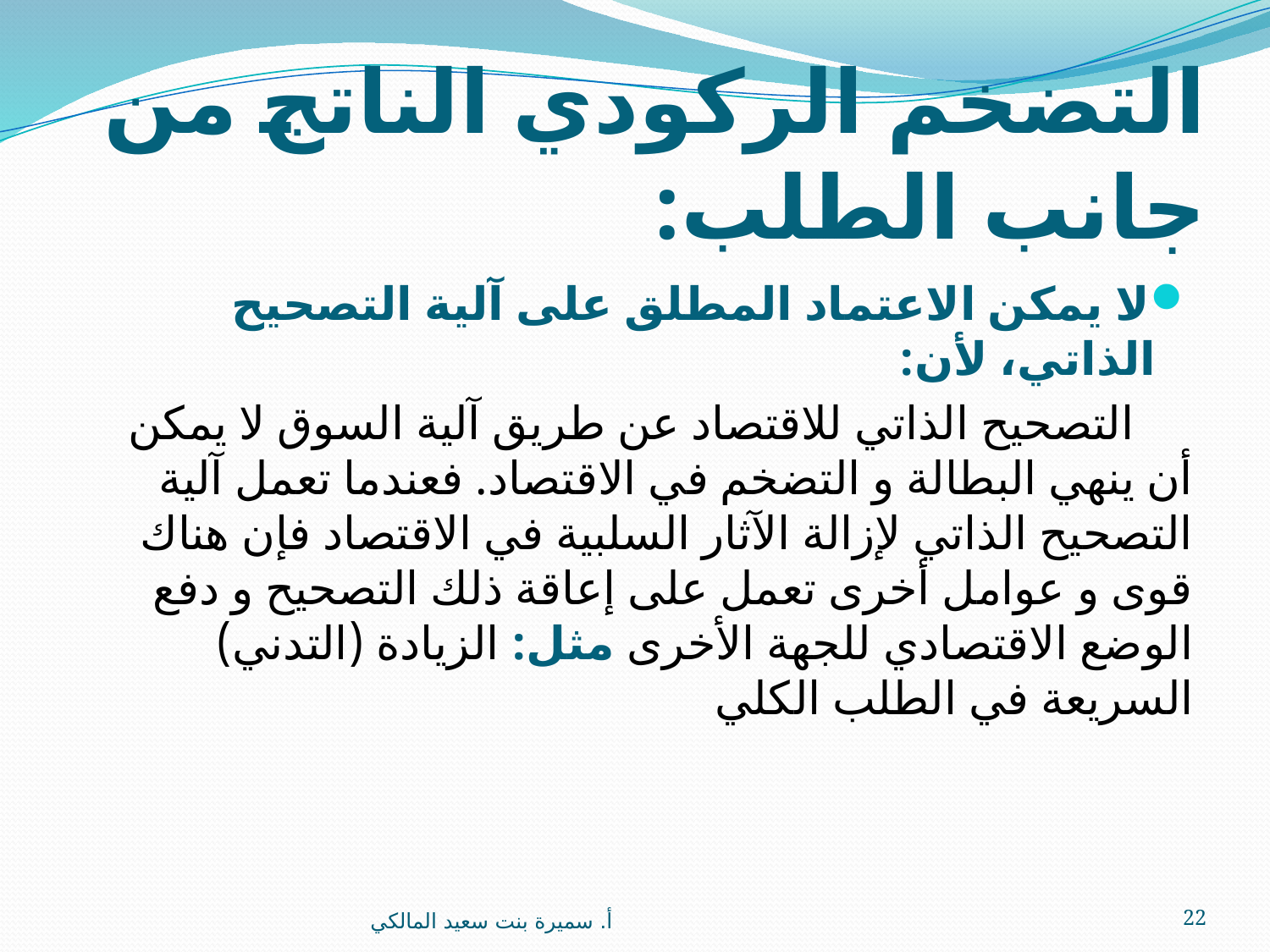

# التضخم الركودي الناتج من جانب الطلب:
لا يمكن الاعتماد المطلق على آلية التصحيح الذاتي، لأن:
     التصحيح الذاتي للاقتصاد عن طريق آلية السوق لا يمكن أن ينهي البطالة و التضخم في الاقتصاد. فعندما تعمل آلية التصحيح الذاتي لإزالة الآثار السلبية في الاقتصاد فإن هناك قوى و عوامل أخرى تعمل على إعاقة ذلك التصحيح و دفع الوضع الاقتصادي للجهة الأخرى مثل: الزيادة (التدني) السريعة في الطلب الكلي
أ. سميرة بنت سعيد المالكي
22